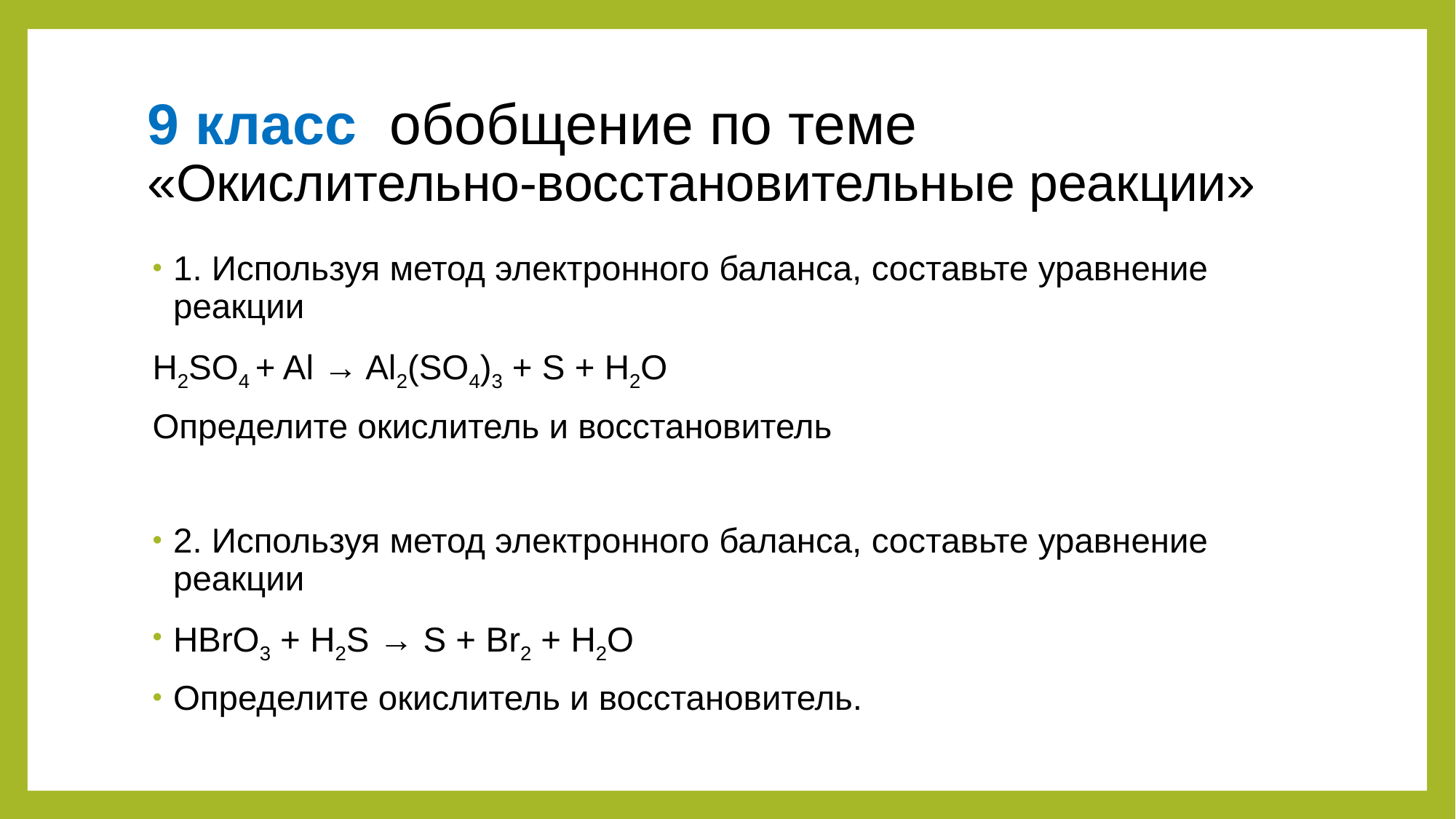

# 9 класс  обобщение по теме «Окислительно-восстановительные реакции»
1. Используя метод электронного баланса, составьте уравнение реакции
H2SO4 + Al → Al2(SO4)3 + S + H2O
Определите окислитель и восстановитель

2. Используя метод электронного баланса, составьте уравнение реакции
HBrO3 + H2S → S + Br2 + H2O
Определите окислитель и восстановитель.